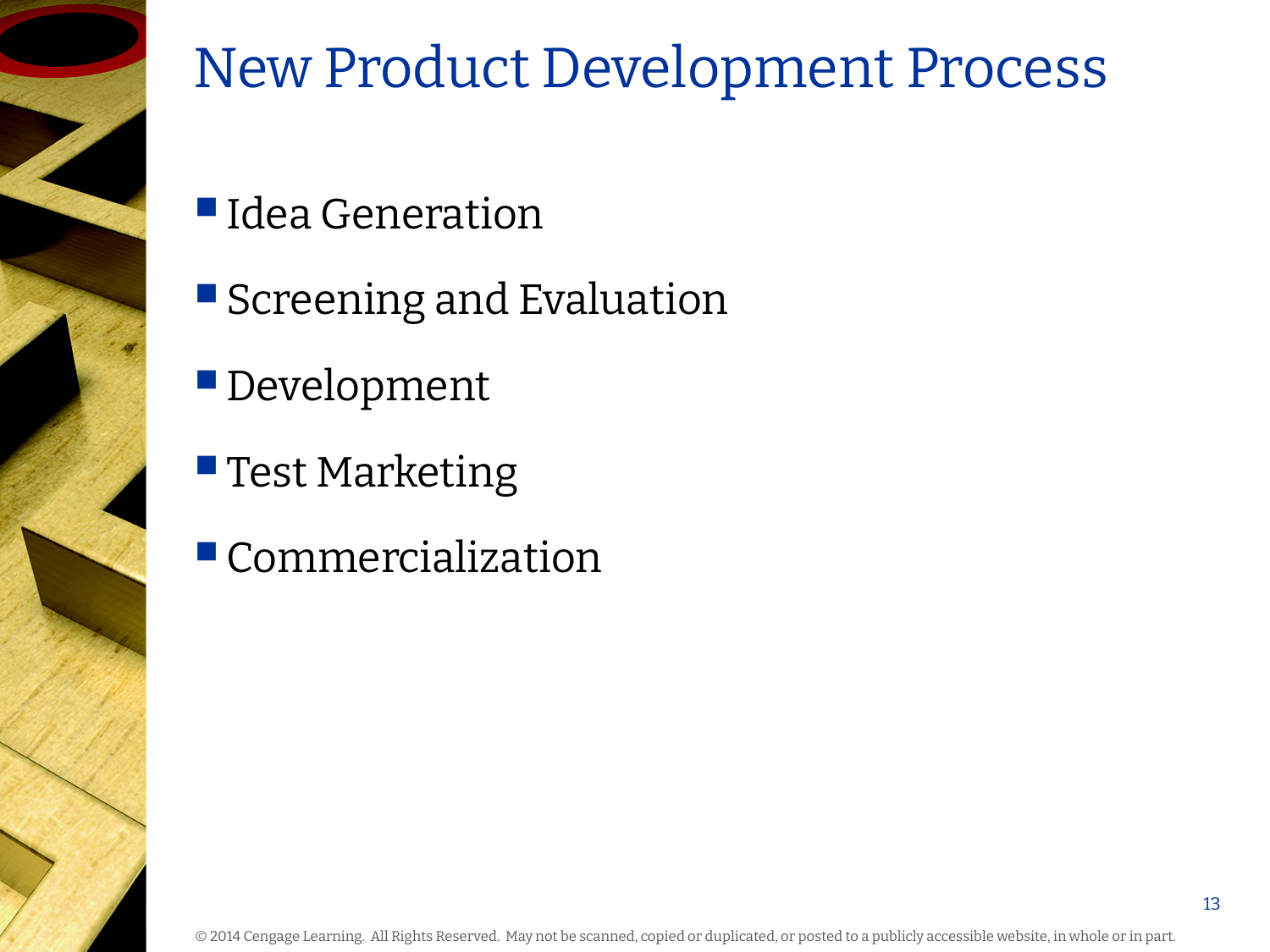

# New Product Development Process
Idea Generation
Screening and Evaluation
Development
Test Marketing
Commercialization
13